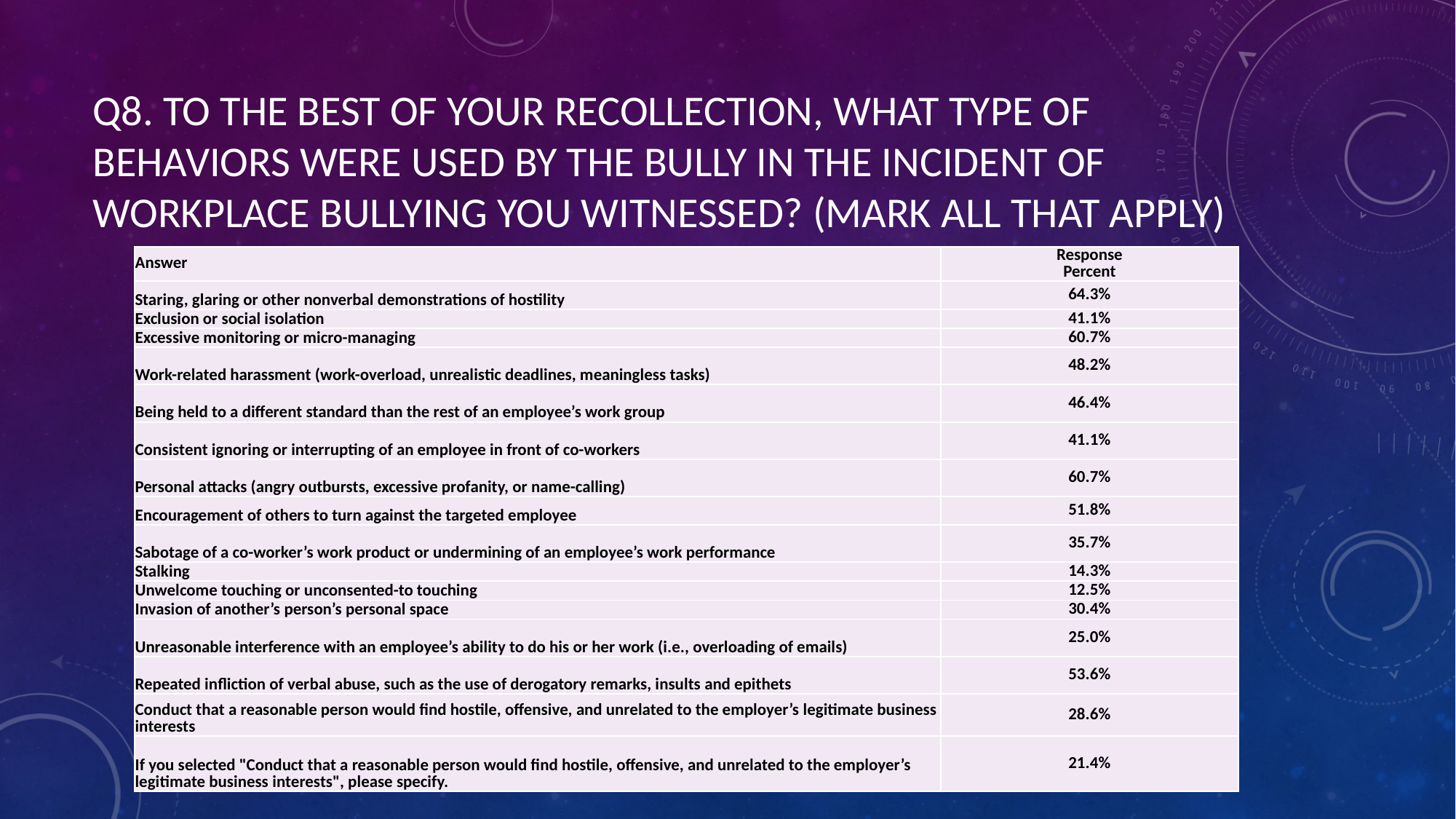

# Q8. To the best of your recollection, what type of behaviors were used by the bully in the incident of workplace bullying you witnessed? (mark all that apply)
| Answer | Response Percent |
| --- | --- |
| Staring, glaring or other nonverbal demonstrations of hostility | 64.3% |
| Exclusion or social isolation | 41.1% |
| Excessive monitoring or micro-managing | 60.7% |
| Work-related harassment (work-overload, unrealistic deadlines, meaningless tasks) | 48.2% |
| Being held to a different standard than the rest of an employee’s work group | 46.4% |
| Consistent ignoring or interrupting of an employee in front of co-workers | 41.1% |
| Personal attacks (angry outbursts, excessive profanity, or name-calling) | 60.7% |
| Encouragement of others to turn against the targeted employee | 51.8% |
| Sabotage of a co-worker’s work product or undermining of an employee’s work performance | 35.7% |
| Stalking | 14.3% |
| Unwelcome touching or unconsented-to touching | 12.5% |
| Invasion of another’s person’s personal space | 30.4% |
| Unreasonable interference with an employee’s ability to do his or her work (i.e., overloading of emails) | 25.0% |
| Repeated infliction of verbal abuse, such as the use of derogatory remarks, insults and epithets | 53.6% |
| Conduct that a reasonable person would find hostile, offensive, and unrelated to the employer’s legitimate business interests | 28.6% |
| If you selected "Conduct that a reasonable person would find hostile, offensive, and unrelated to the employer’s legitimate business interests", please specify. | 21.4% |